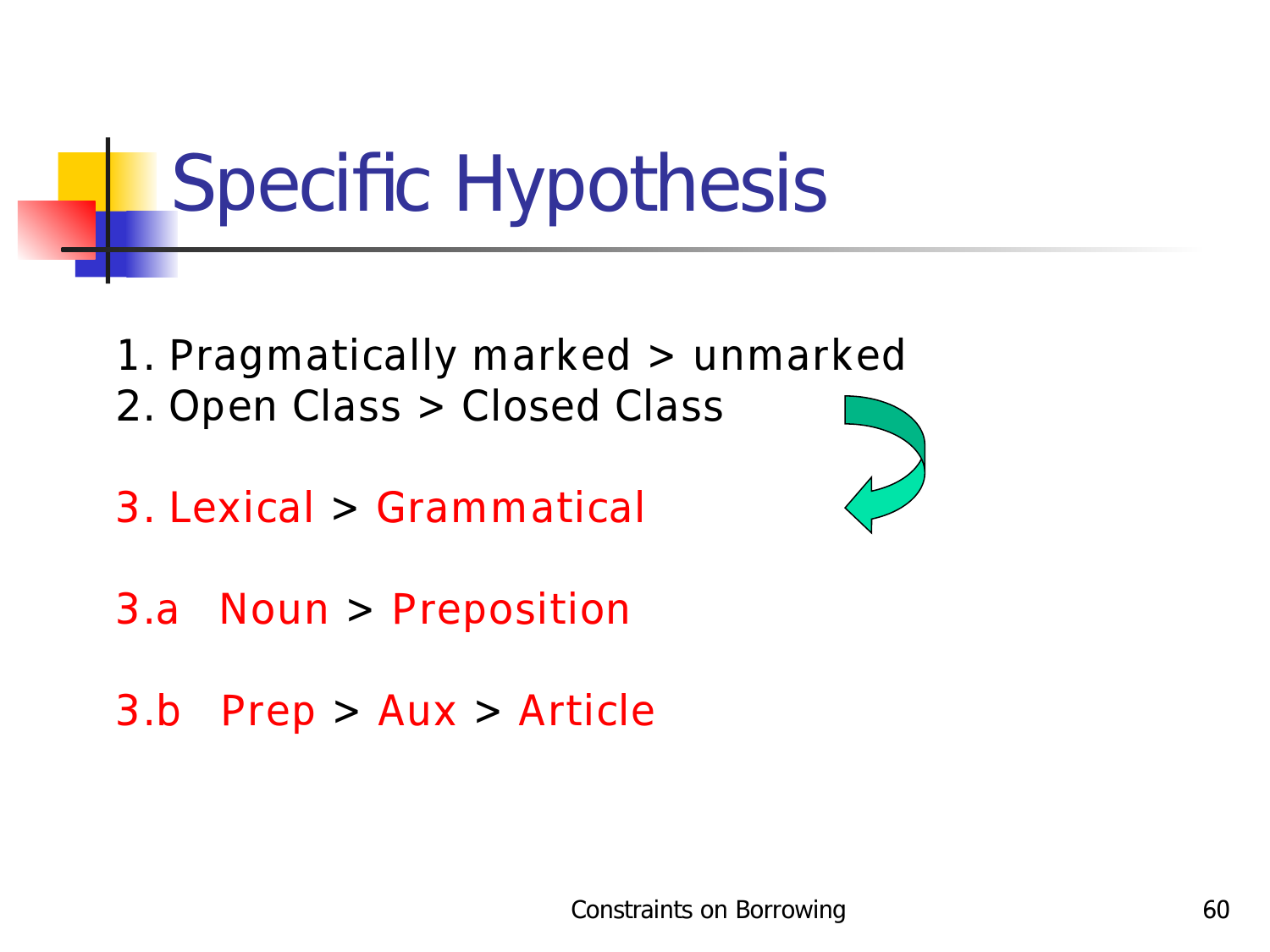

# Specific Hypothesis
1. Pragmatically marked > unmarked
2. Open Class > Closed Class

3. Lexical > Grammatical

3.a   Noun > Preposition

3.b   Prep > Aux > Article

Constraints on Borrowing
60